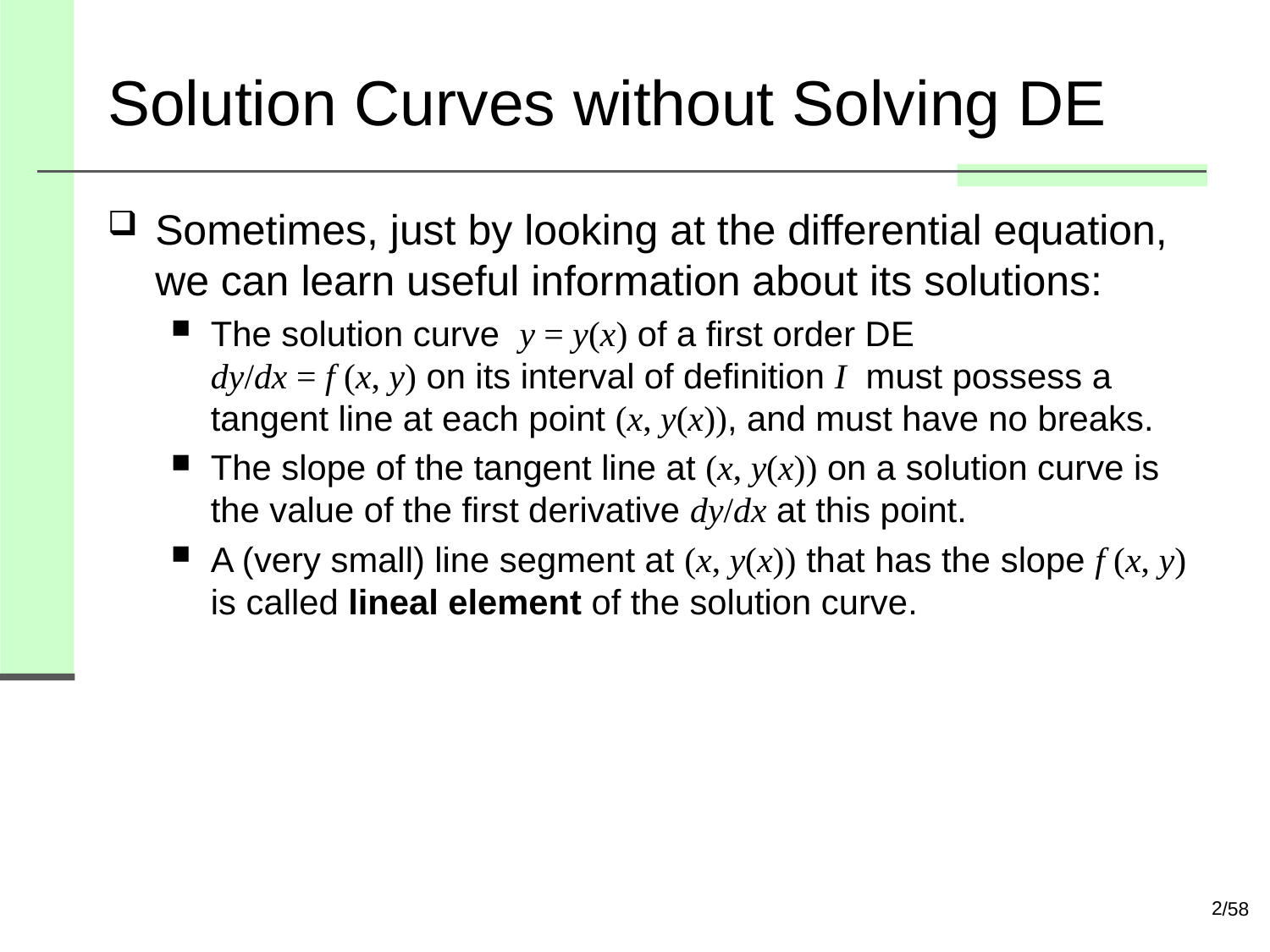

# Solution Curves without Solving DE
Sometimes, just by looking at the differential equation, we can learn useful information about its solutions:
The solution curve  y = y(x) of a first order DE
dy/dx = f (x, y) on its interval of definition I  must possess a tangent line at each point (x, y(x)), and must have no breaks.
The slope of the tangent line at (x, y(x)) on a solution curve is the value of the first derivative dy/dx at this point.
A (very small) line segment at (x, y(x)) that has the slope f (x, y) is called lineal element of the solution curve.
2